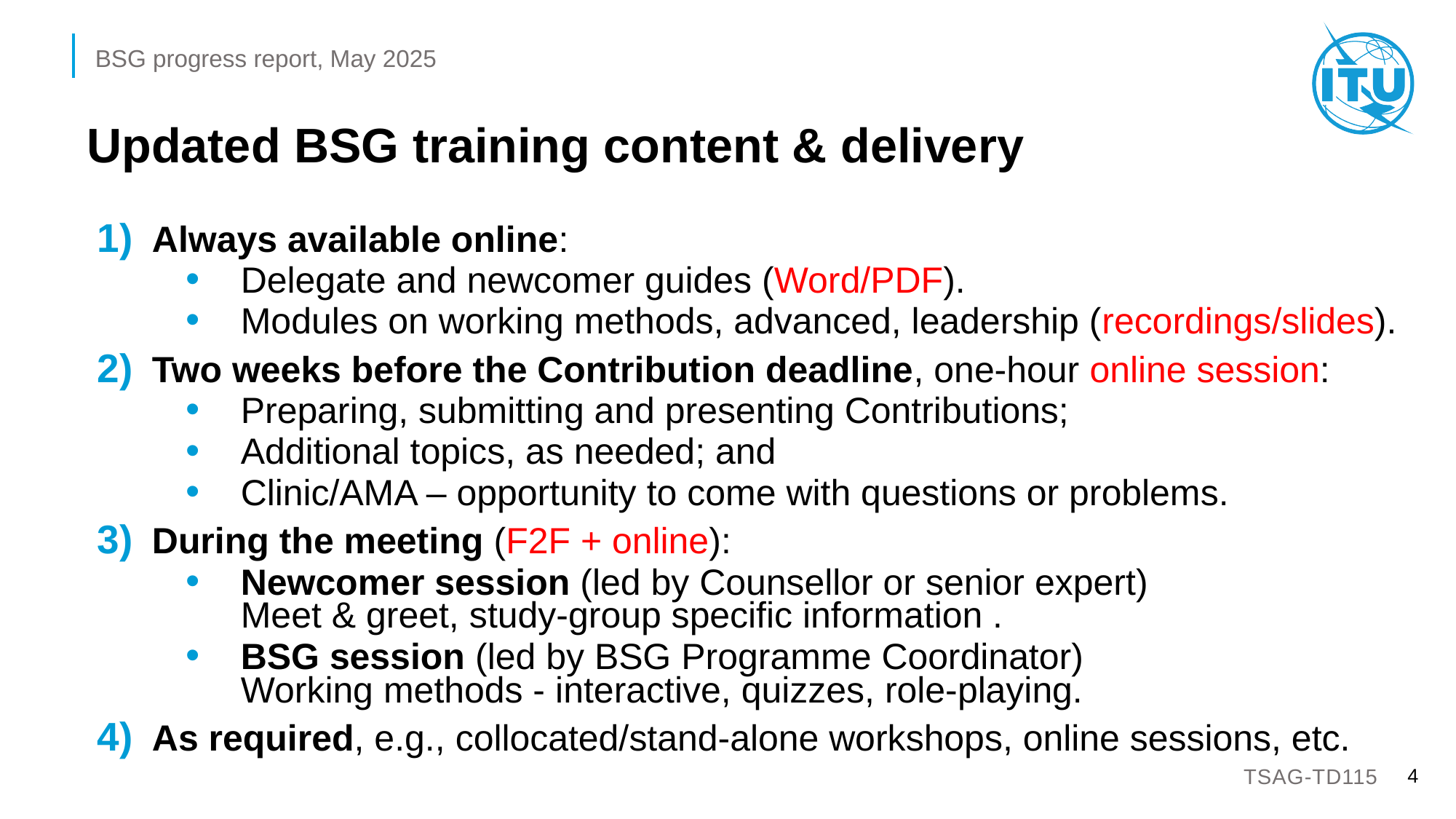

# Updated BSG training content & delivery
Always available online:
Delegate and newcomer guides (Word/PDF).
Modules on working methods, advanced, leadership (recordings/slides).
Two weeks before the Contribution deadline, one-hour online session:
Preparing, submitting and presenting Contributions;
Additional topics, as needed; and
Clinic/AMA – opportunity to come with questions or problems.
During the meeting (F2F + online):
Newcomer session (led by Counsellor or senior expert)
Meet & greet, study-group specific information .
BSG session (led by BSG Programme Coordinator)
Working methods - interactive, quizzes, role-playing.
As required, e.g., collocated/stand-alone workshops, online sessions, etc.